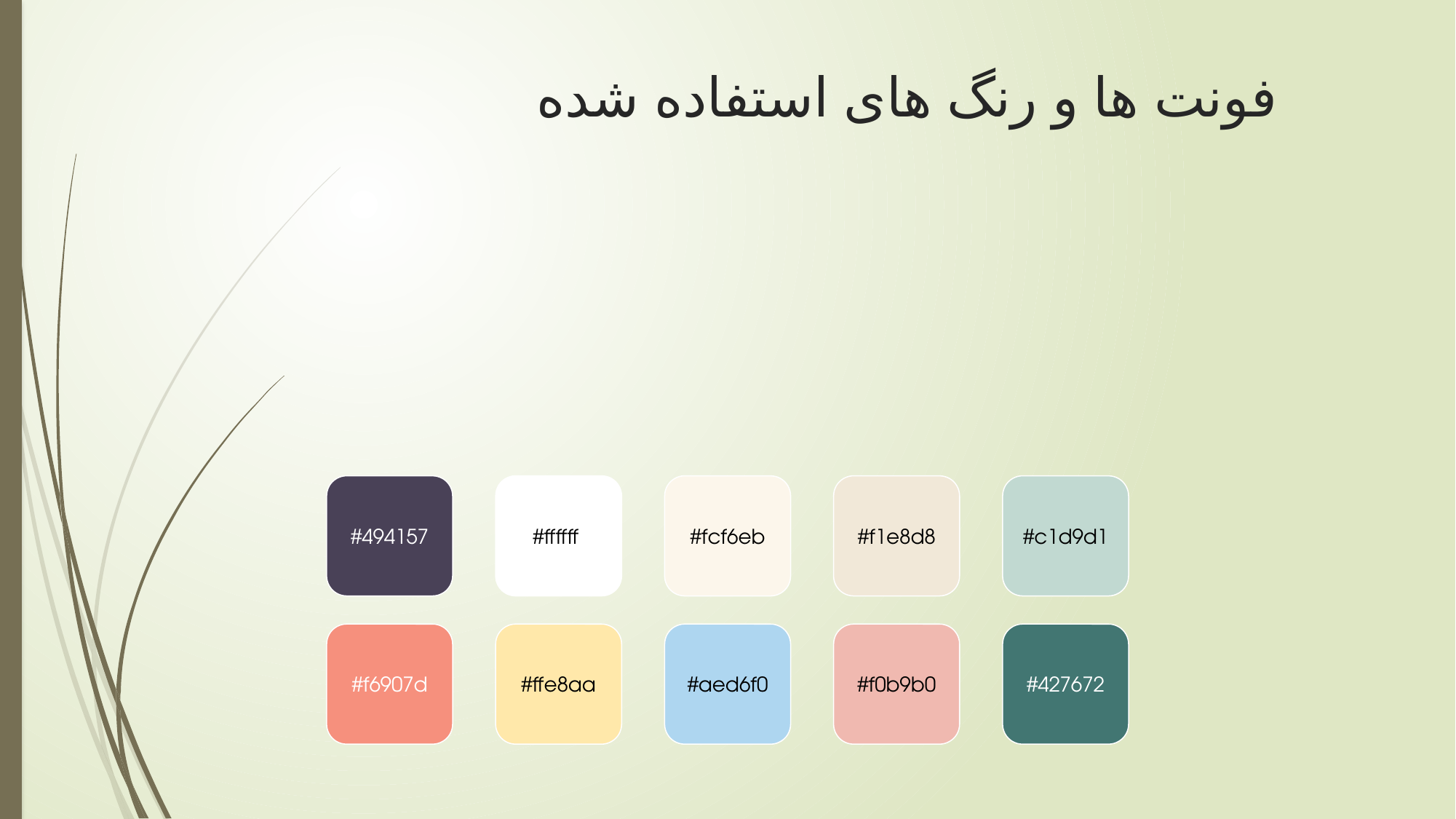

# فونت ها و رنگ های استفاده شده

#494157
#ffffff
#fcf6eb
#f1e8d8
#c1d9d1

#f6907d
#ffe8aa
#aed6f0
#f0b9b0
#427672